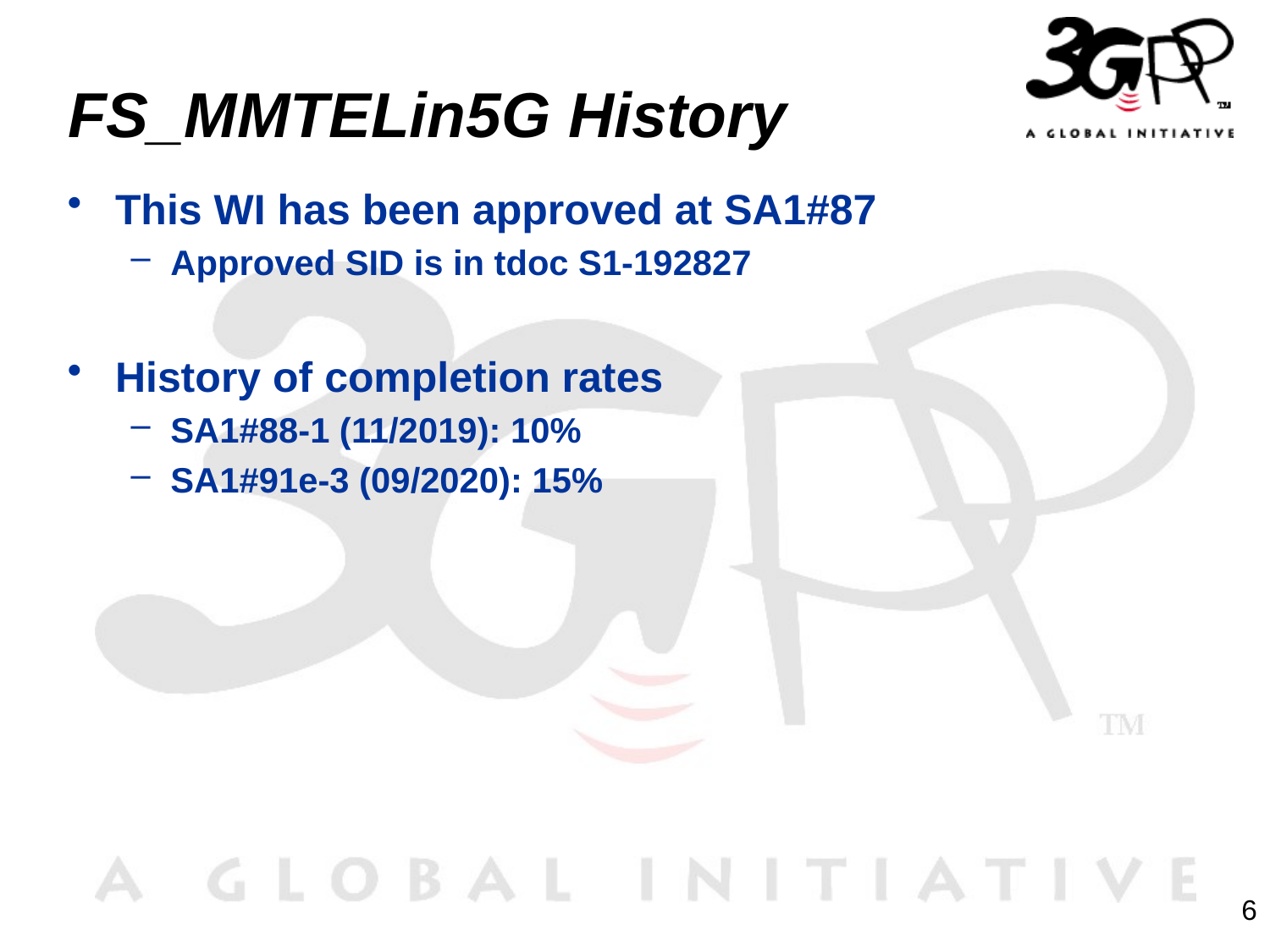

# FS_MMTELin5G History
This WI has been approved at SA1#87
Approved SID is in tdoc S1-192827

History of completion rates
SA1#88-1 (11/2019): 10%
SA1#91e-3 (09/2020): 15%
6